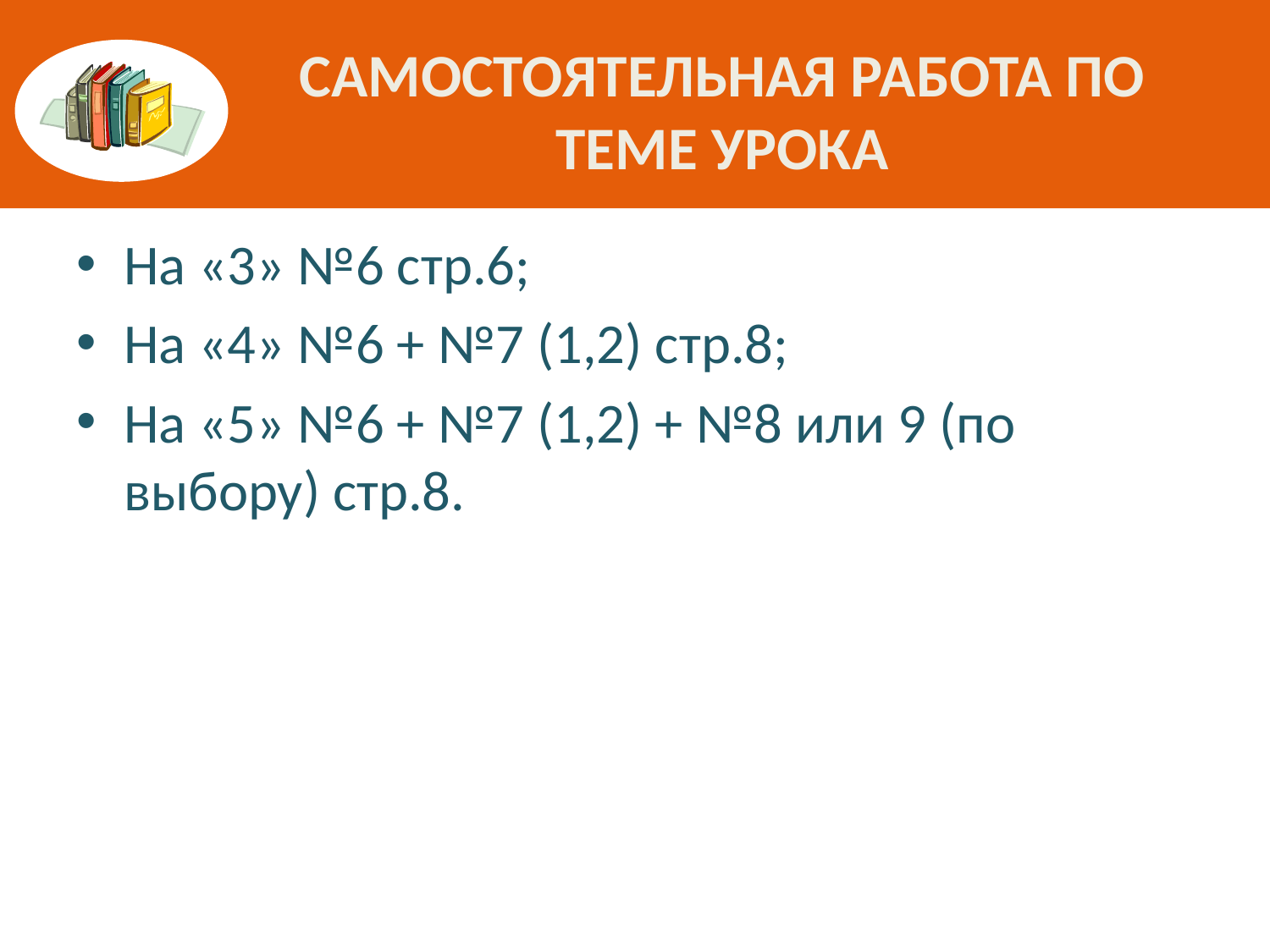

# самостоятельная работа по теме урока
На «3» №6 стр.6;
На «4» №6 + №7 (1,2) стр.8;
На «5» №6 + №7 (1,2) + №8 или 9 (по выбору) стр.8.